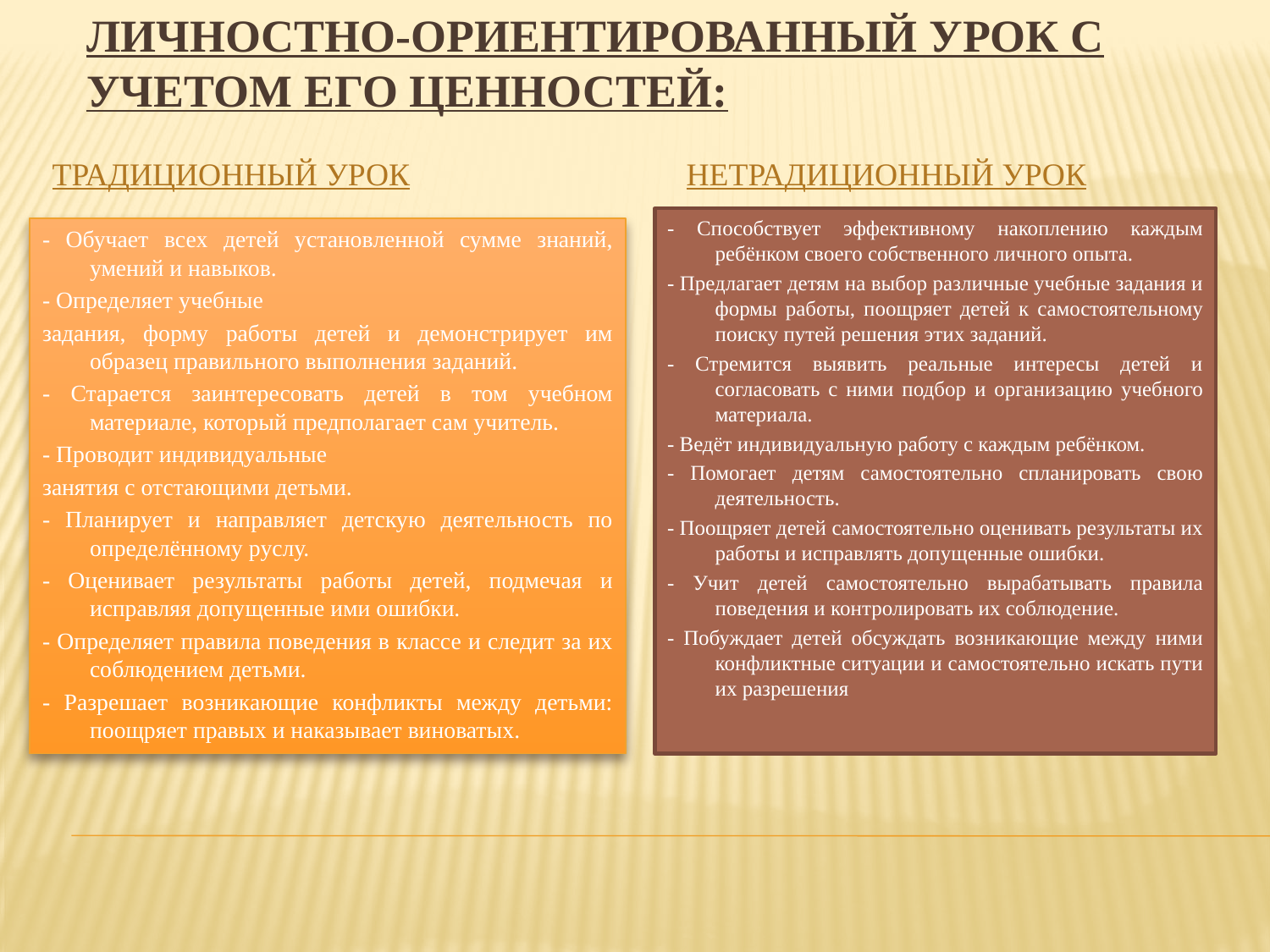

# Личностно-ориентированный урок с учетом его ценностей:
Традиционный урок
Нетрадиционный урок
- Способствует эффективному накоплению каждым ребёнком своего собственного личного опыта.
- Предлагает детям на выбор различные учебные задания и формы работы, поощряет детей к самостоятельному поиску путей решения этих заданий.
- Стремится выявить реальные интересы детей и согласовать с ними подбор и организацию учебного материала.
- Ведёт индивидуальную работу с каждым ребёнком.
- Помогает детям самостоятельно спланировать свою деятельность.
- Поощряет детей самостоятельно оценивать результаты их работы и исправлять допущенные ошибки.
- Учит детей самостоятельно вырабатывать правила поведения и контролировать их соблюдение.
- Побуждает детей обсуждать возникающие между ними конфликтные ситуации и самостоятельно искать пути их разрешения
- Обучает всех детей установленной сумме знаний, умений и навыков.
- Определяет учебные
задания, форму работы детей и демонстрирует им образец правильного выполнения заданий.
- Старается заинтересовать детей в том учебном материале, который предполагает сам учитель.
- Проводит индивидуальные
занятия с отстающими детьми.
- Планирует и направляет детскую деятельность по определённому руслу.
- Оценивает результаты работы детей, подмечая и исправляя допущенные ими ошибки.
- Определяет правила поведения в классе и следит за их соблюдением детьми.
- Разрешает возникающие конфликты между детьми: поощряет правых и наказывает виноватых.